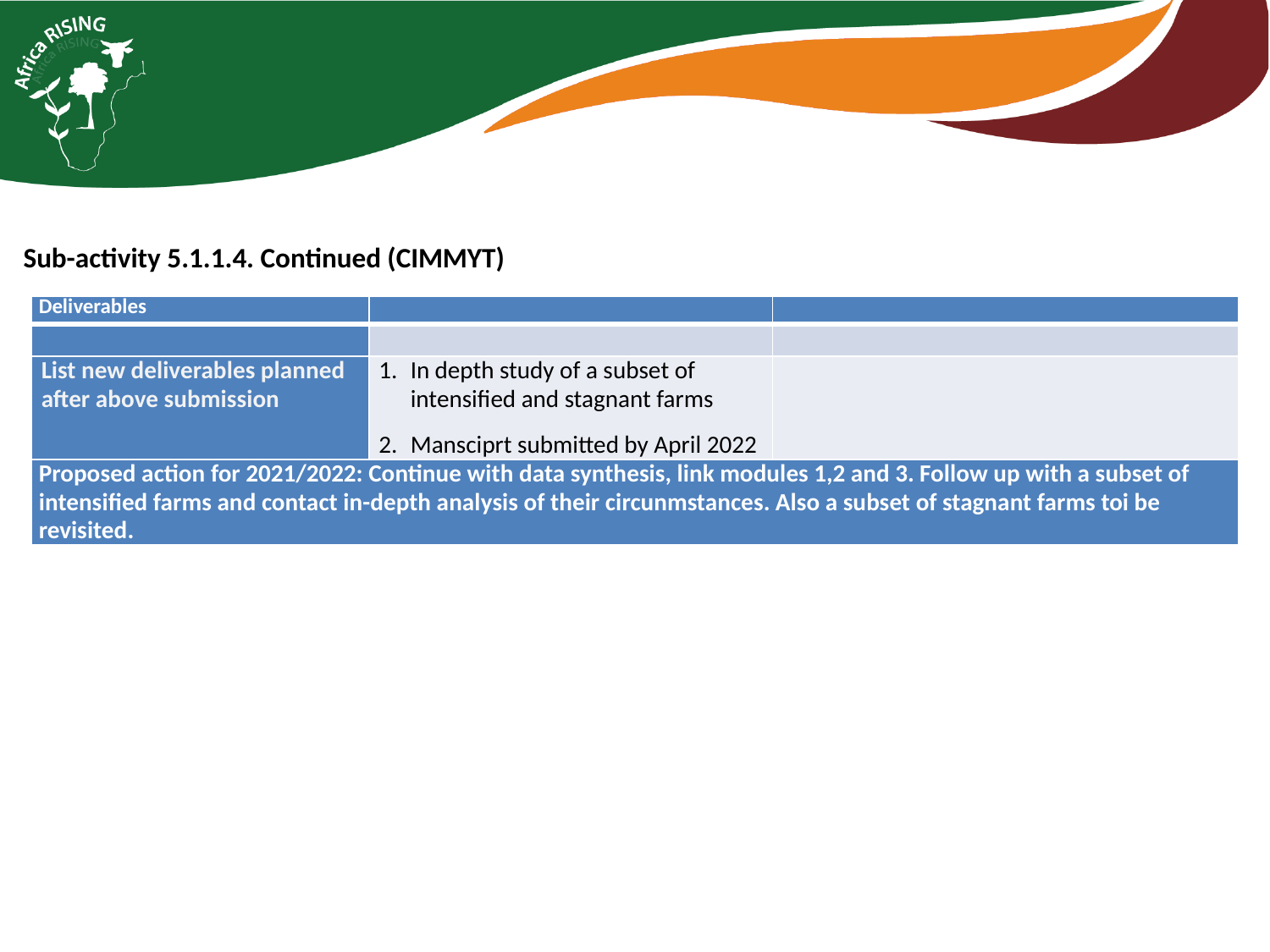

Sub-activity 5.1.1.4. Continued (CIMMYT)
| Deliverables |  |  |
| --- | --- | --- |
|  |  |  |
| List new deliverables planned after above submission | In depth study of a subset of intensified and stagnant farms Mansciprt submitted by April 2022 |  |
| Proposed action for 2021/2022: Continue with data synthesis, link modules 1,2 and 3. Follow up with a subset of intensified farms and contact in-depth analysis of their circunmstances. Also a subset of stagnant farms toi be revisited. |  |  |